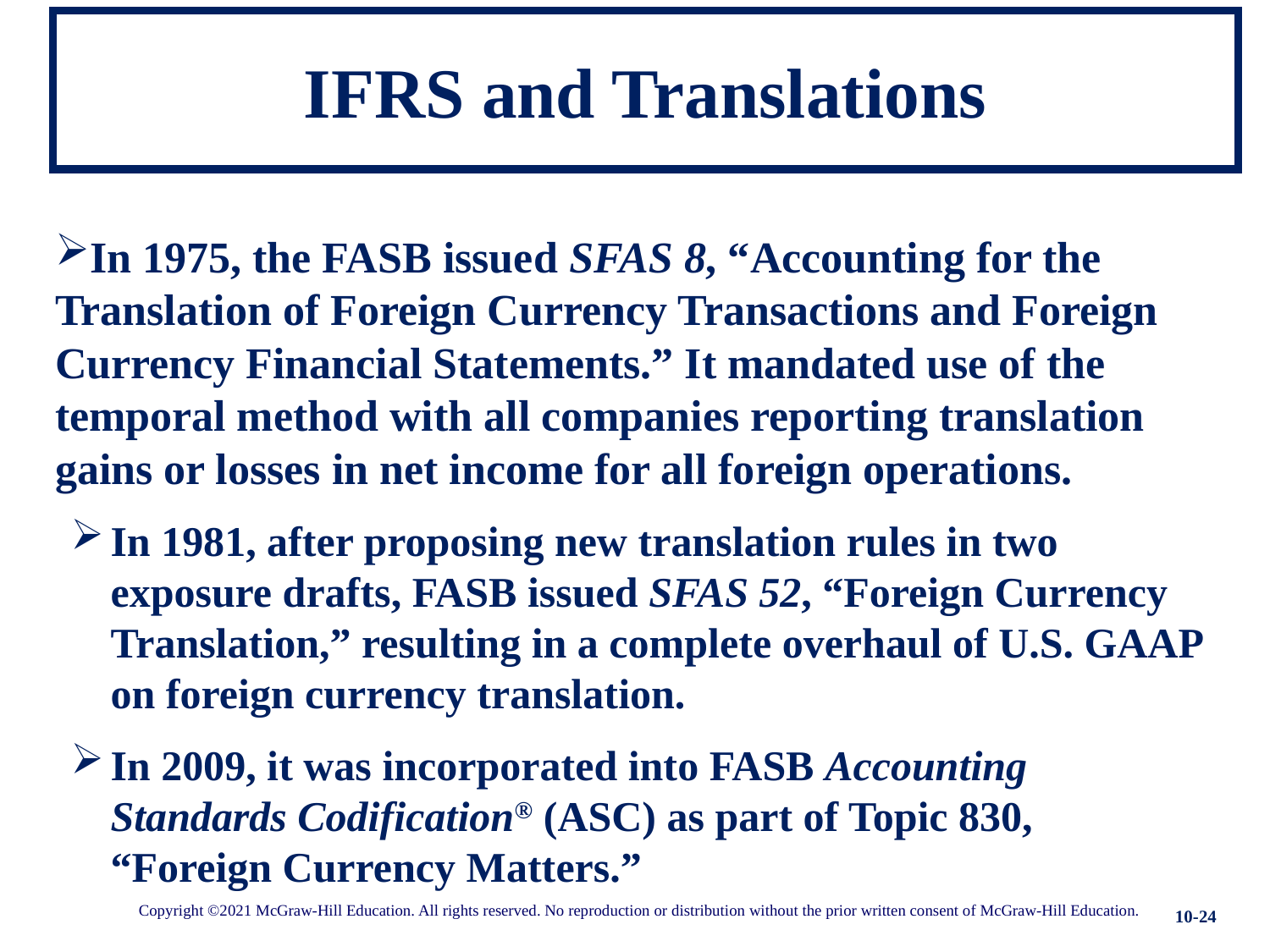

# IFRS and Translations
In 1975, the FASB issued SFAS 8, “Accounting for the Translation of Foreign Currency Transactions and Foreign Currency Financial Statements.” It mandated use of the temporal method with all companies reporting translation gains or losses in net income for all foreign operations.
In 1981, after proposing new translation rules in two exposure drafts, FASB issued SFAS 52, “Foreign Currency Translation,” resulting in a complete overhaul of U.S. GAAP on foreign currency translation.
In 2009, it was incorporated into FASB Accounting Standards Codification® (ASC) as part of Topic 830, “Foreign Currency Matters.”
10-24
Copyright ©2021 McGraw-Hill Education. All rights reserved. No reproduction or distribution without the prior written consent of McGraw-Hill Education.